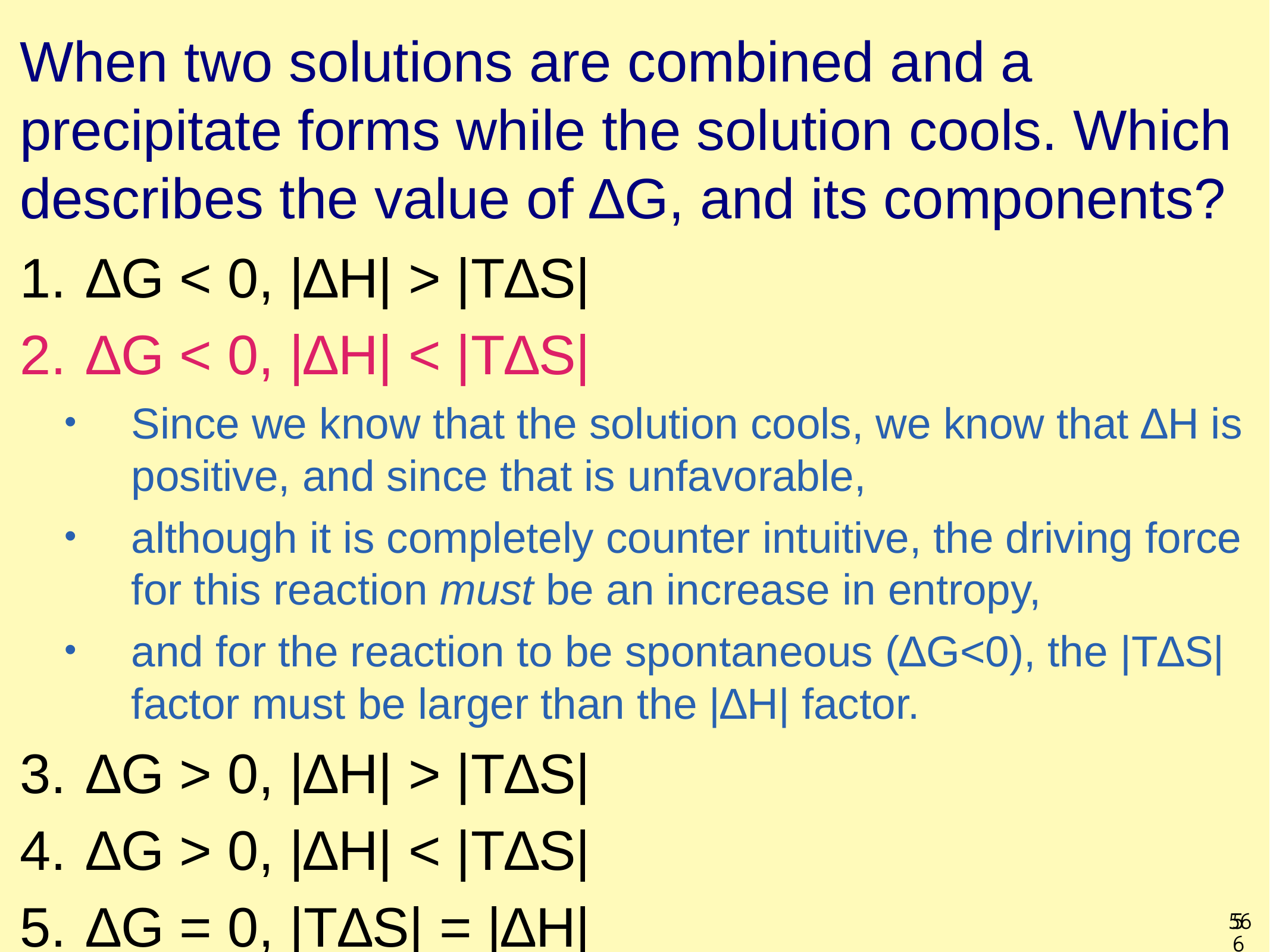

# When two solutions are combined and a precipitate forms while the solution cools. Which describes the value of ∆G, and its components?
∆G < 0, |∆H| > |T∆S|
∆G < 0, |∆H| < |T∆S|
Since we know that the solution cools, we know that ∆H is positive, and since that is unfavorable,
although it is completely counter intuitive, the driving force for this reaction must be an increase in entropy,
and for the reaction to be spontaneous (∆G<0), the |T∆S| factor must be larger than the |∆H| factor.
∆G > 0, |∆H| > |T∆S|
∆G > 0, |∆H| < |T∆S|
∆G = 0, |T∆S| = |∆H|
56
56